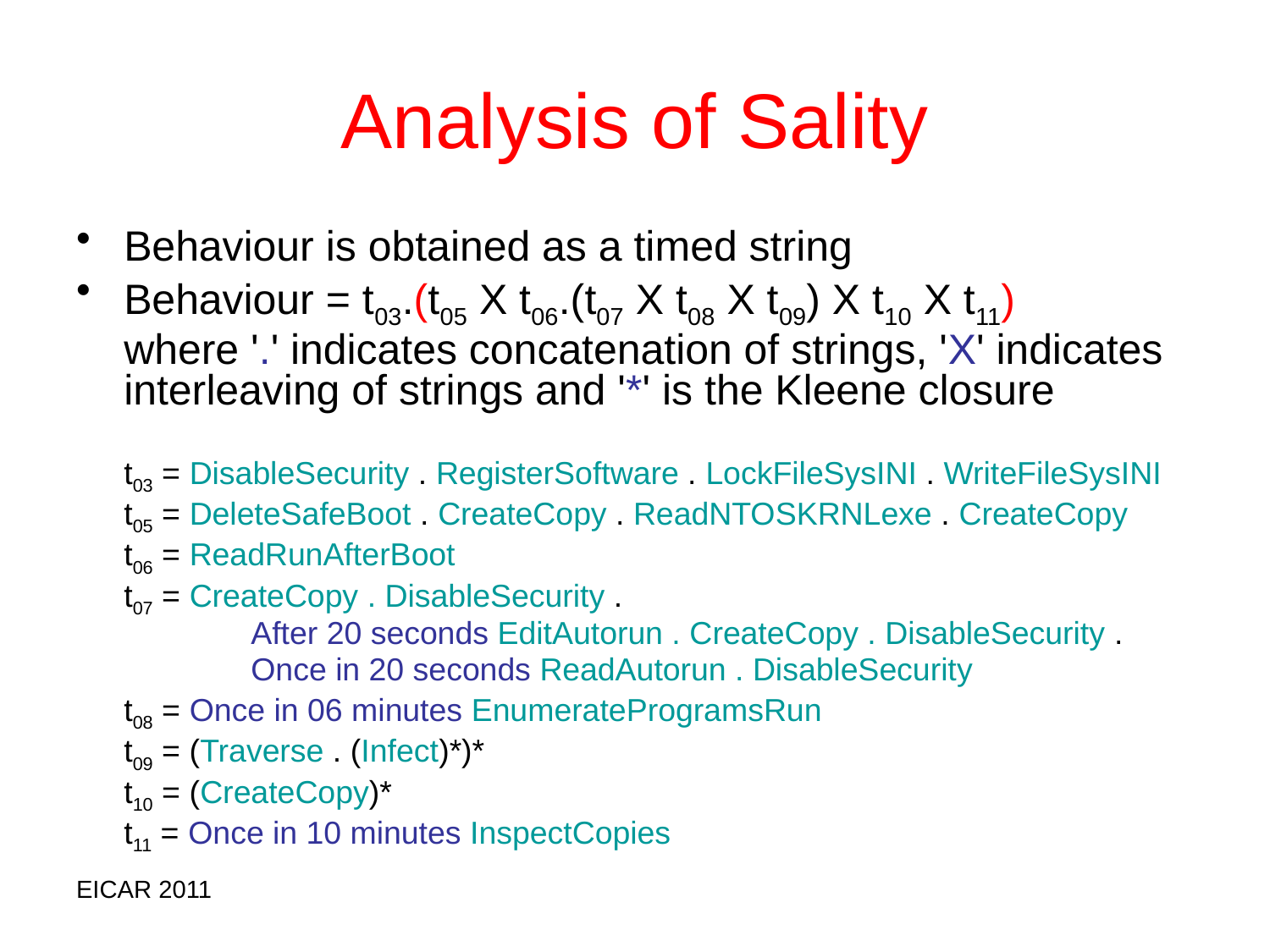

# Analysis of Sality
Behaviour is obtained as a timed string
Behaviour = t03.(t05 X t06.(t07 X t08 X t09) X t10 X t11)
	where '.' indicates concatenation of strings, 'X' indicates interleaving of strings and '*' is the Kleene closure

	t03 = DisableSecurity . RegisterSoftware . LockFileSysINI . WriteFileSysINI
	t05 = DeleteSafeBoot . CreateCopy . ReadNTOSKRNLexe . CreateCopy
	t06 = ReadRunAfterBoot
	t07 = CreateCopy . DisableSecurity .
		After 20 seconds EditAutorun . CreateCopy . DisableSecurity .
		Once in 20 seconds ReadAutorun . DisableSecurity
	t08 = Once in 06 minutes EnumerateProgramsRun
	t09 = (Traverse . (Infect)*)*
	t10 = (CreateCopy)*
	t11 = Once in 10 minutes InspectCopies
EICAR 2011